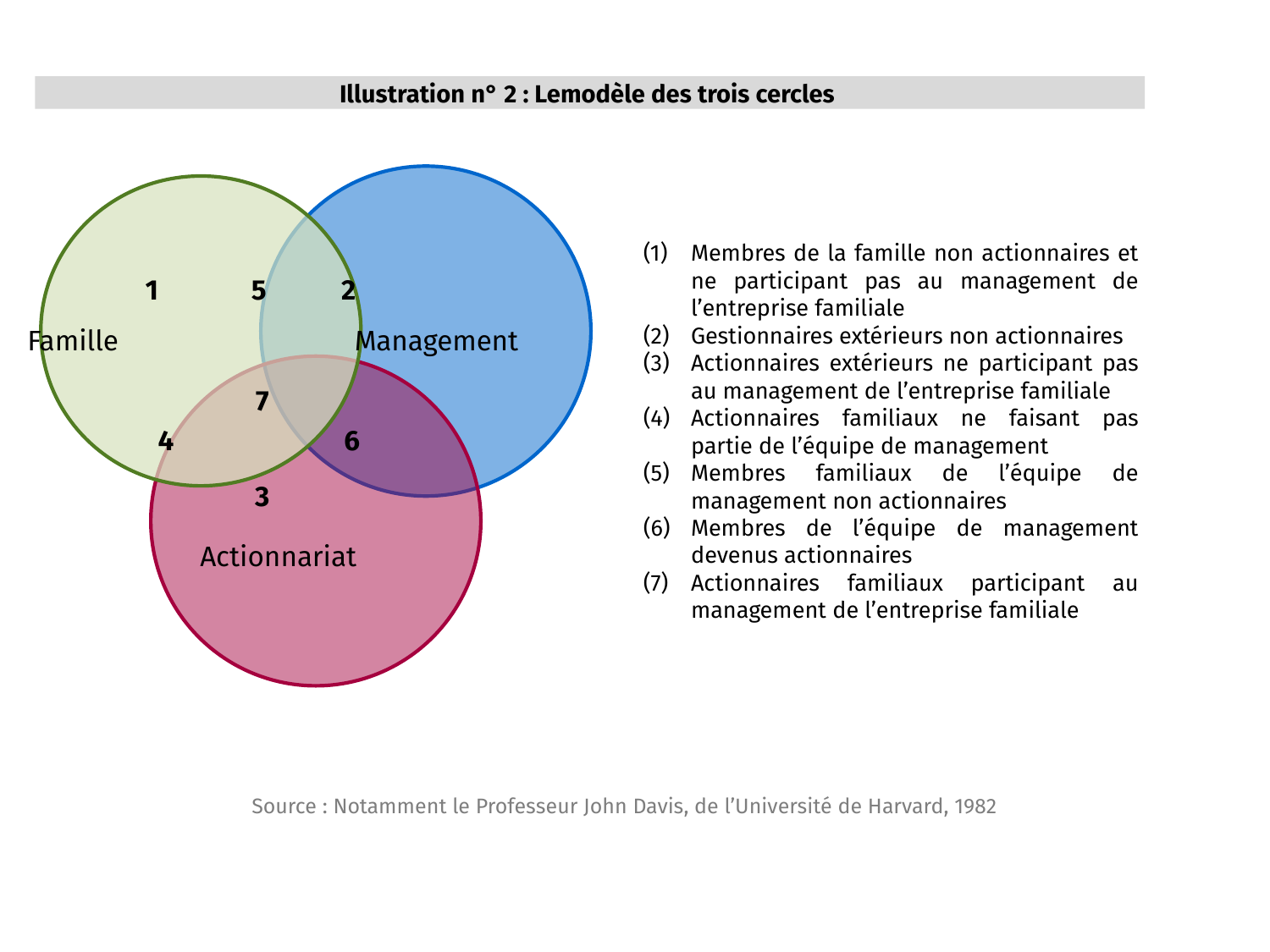

Illustration n° 2 : Lemodèle des trois cercles

Membres de la famille non actionnaires et ne participant pas au management de l’entreprise familiale
Gestionnaires extérieurs non actionnaires
Actionnaires extérieurs ne participant pas au management de l’entreprise familiale
Actionnaires familiaux ne faisant pas partie de l’équipe de management
Membres familiaux de l’équipe de management non actionnaires
Membres de l’équipe de management devenus actionnaires
Actionnaires familiaux participant au management de l’entreprise familiale
1
5
2
Management
Famille

7
4
6
3
Actionnariat
Source : Notamment le Professeur John Davis, de l’Université de Harvard, 1982